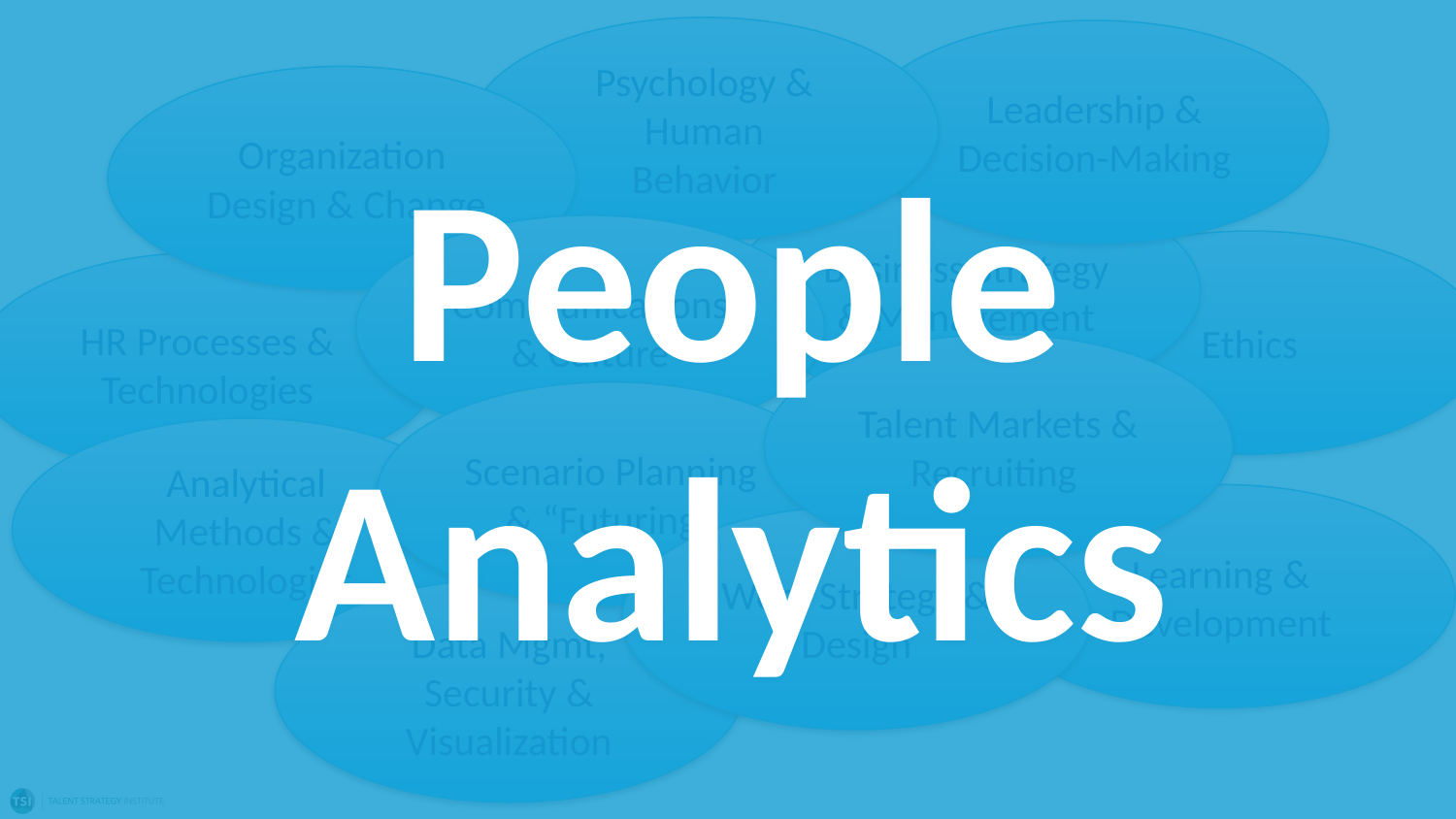

People
Analytics
Psychology & Human
Behavior
Leadership & Decision-Making
Organization
 Design & Change
Business Strategy & Management
Communications & Culture
Ethics
HR Processes & Technologies
Talent Markets & Recruiting
Scenario Planning & “Futuring”
Analytical Methods & Technologies
Learning &
Development
Work Strategy & Design
Data Mgmt, Security & Visualization